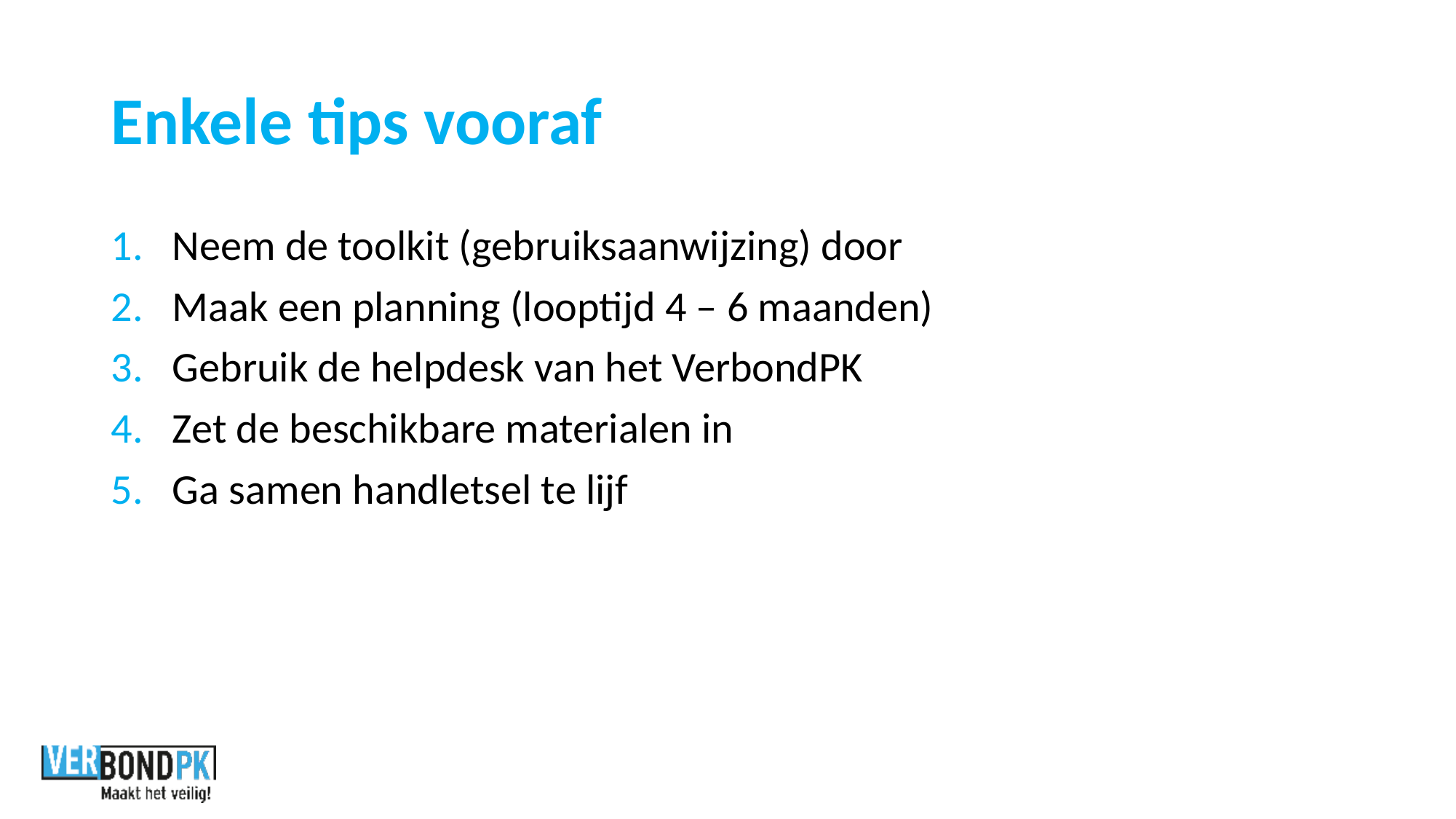

# Enkele tips vooraf
Neem de toolkit (gebruiksaanwijzing) door
Maak een planning (looptijd 4 – 6 maanden)
Gebruik de helpdesk van het VerbondPK
Zet de beschikbare materialen in
Ga samen handletsel te lijf